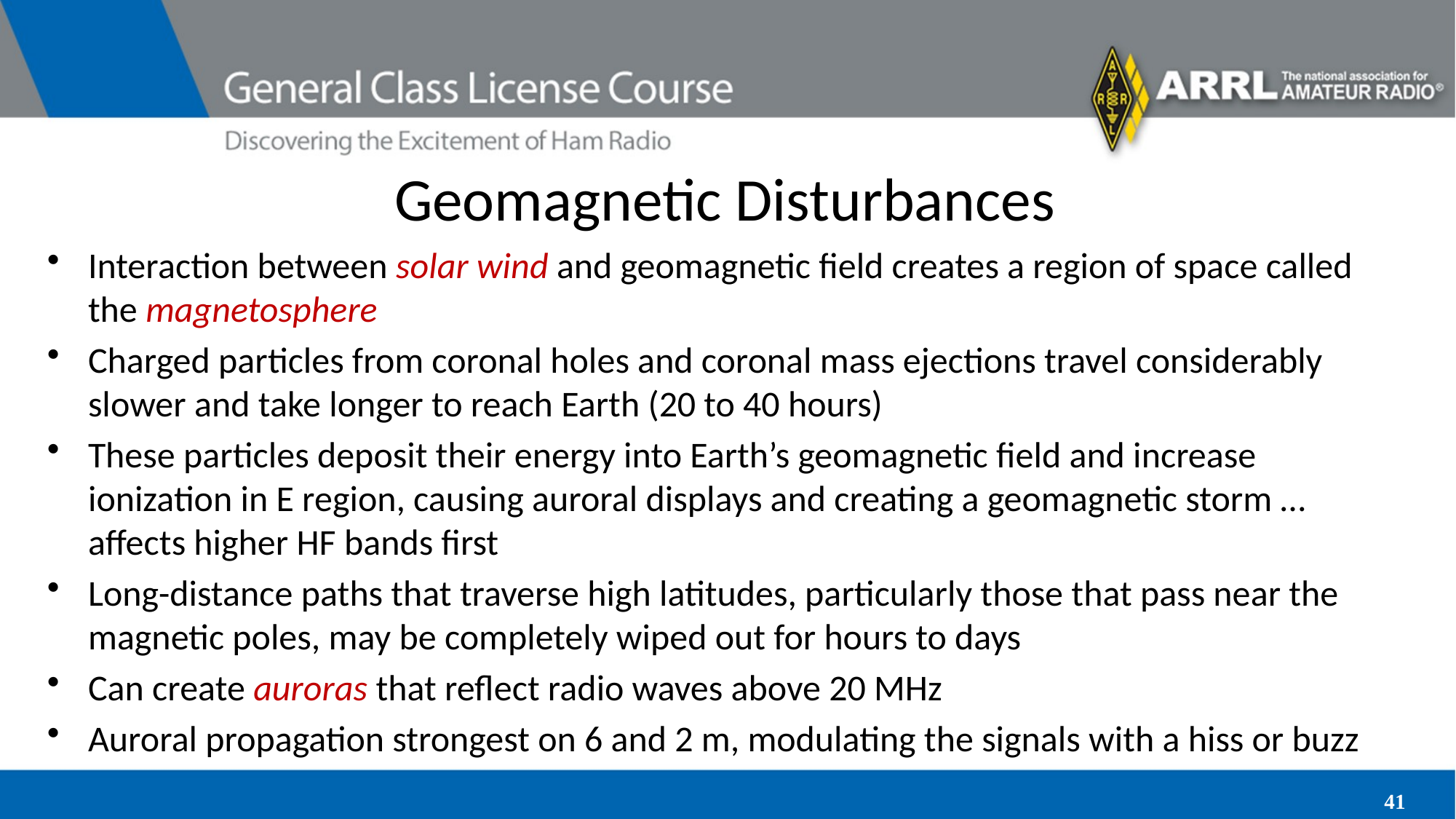

# Geomagnetic Disturbances
Interaction between solar wind and geomagnetic field creates a region of space called the magnetosphere
Charged particles from coronal holes and coronal mass ejections travel considerably slower and take longer to reach Earth (20 to 40 hours)
These particles deposit their energy into Earth’s geomagnetic field and increase ionization in E region, causing auroral displays and creating a geomagnetic storm … affects higher HF bands first
Long-distance paths that traverse high latitudes, particularly those that pass near the magnetic poles, may be completely wiped out for hours to days
Can create auroras that reflect radio waves above 20 MHz
Auroral propagation strongest on 6 and 2 m, modulating the signals with a hiss or buzz